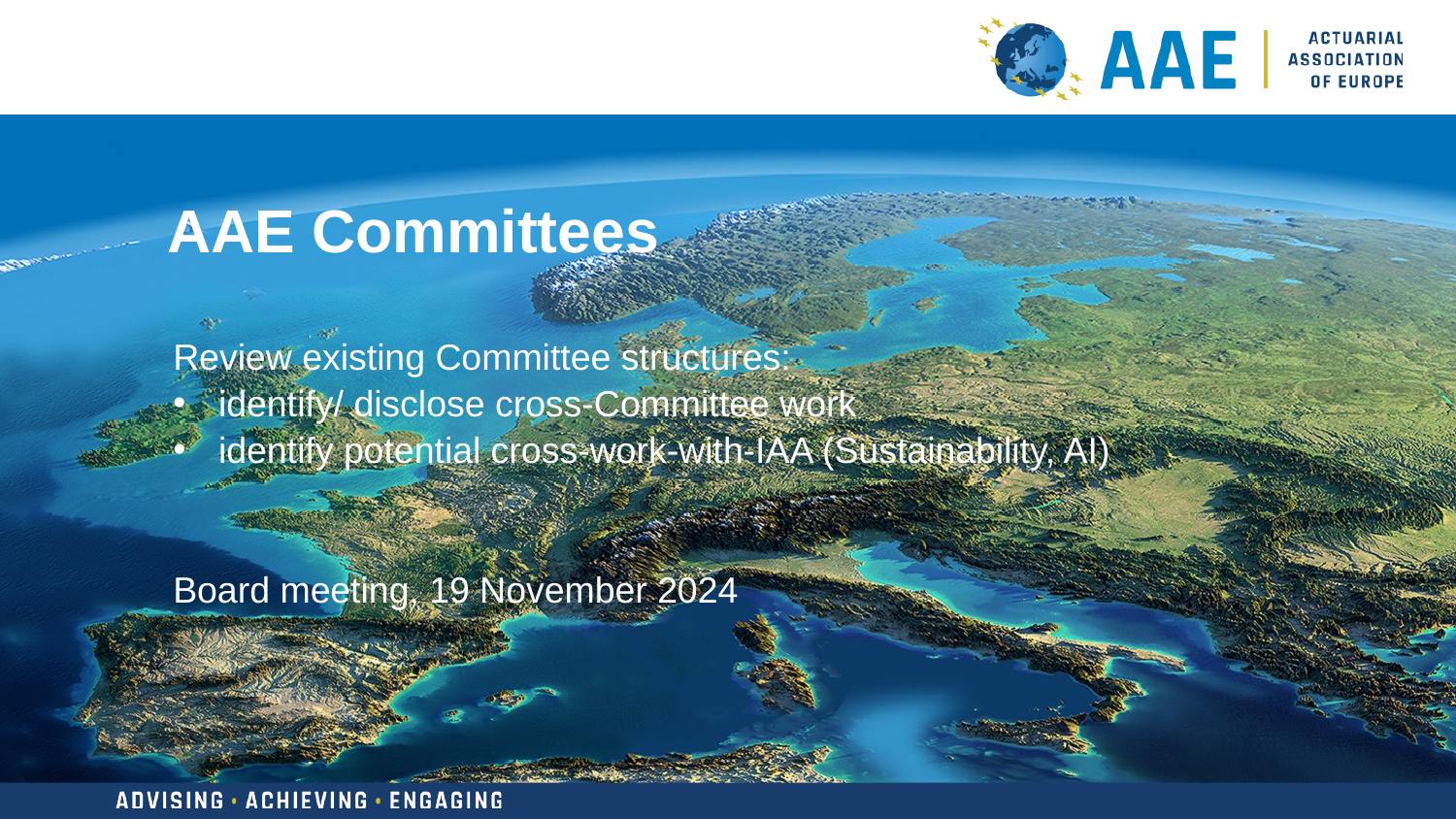

# AAE Committees
Review existing Committee structures:
identify/ disclose cross-Committee work
identify potential cross-work-with-IAA (Sustainability, AI)

Board meeting, 19 November 2024